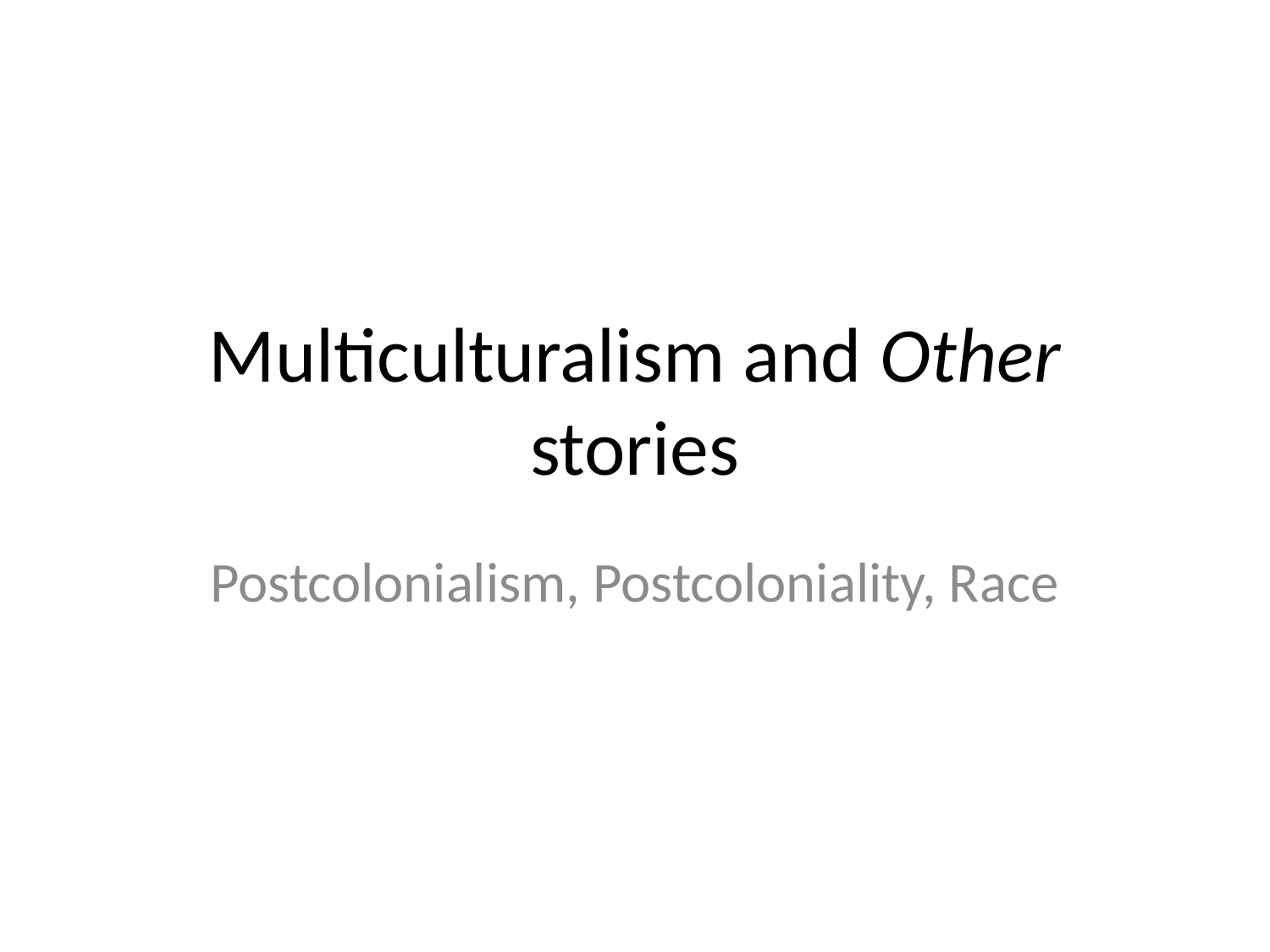

# Multiculturalism and Other stories
Postcolonialism, Postcoloniality, Race